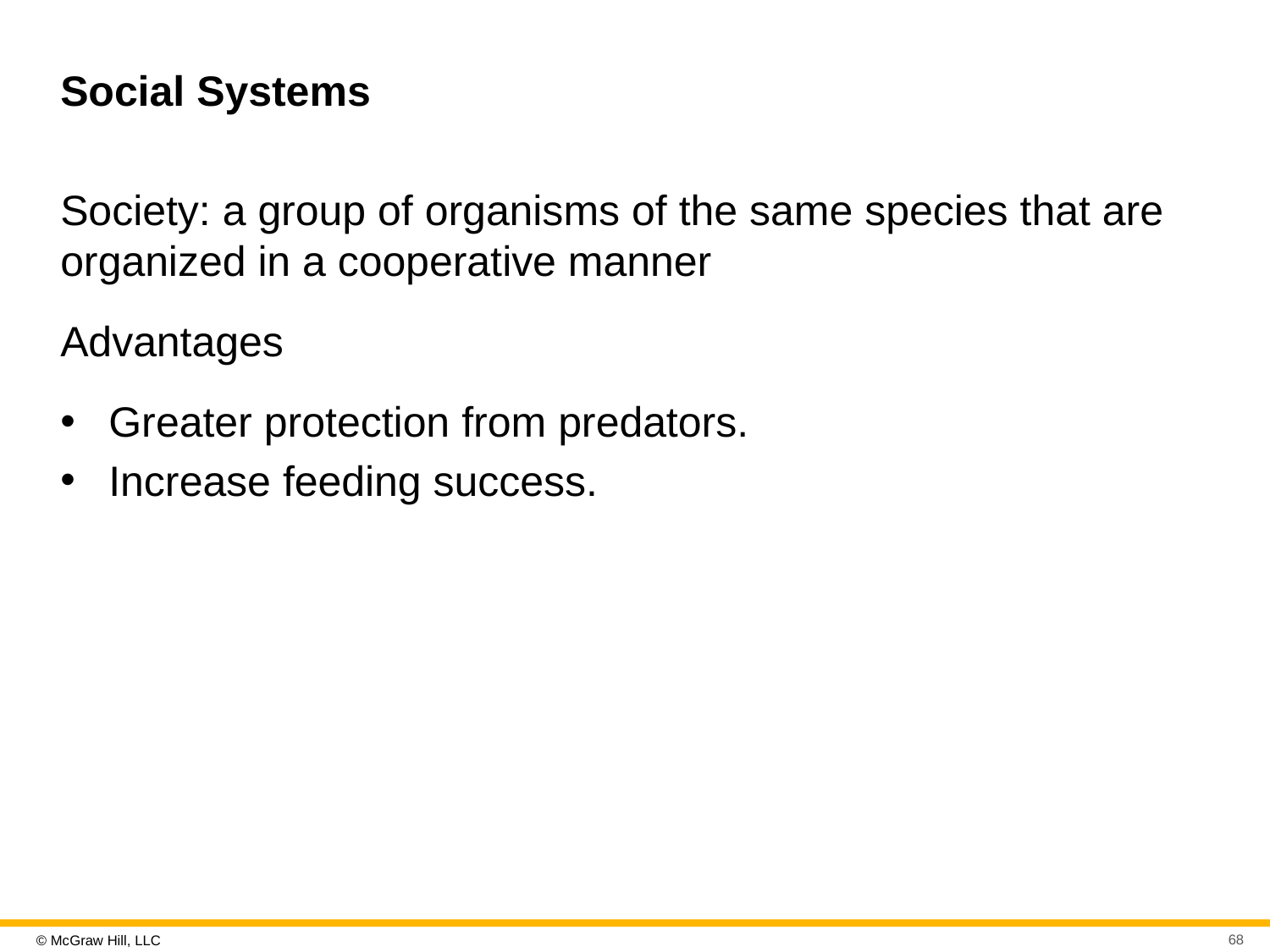

# Social Systems
Society: a group of organisms of the same species that are organized in a cooperative manner
Advantages
Greater protection from predators.
Increase feeding success.
68